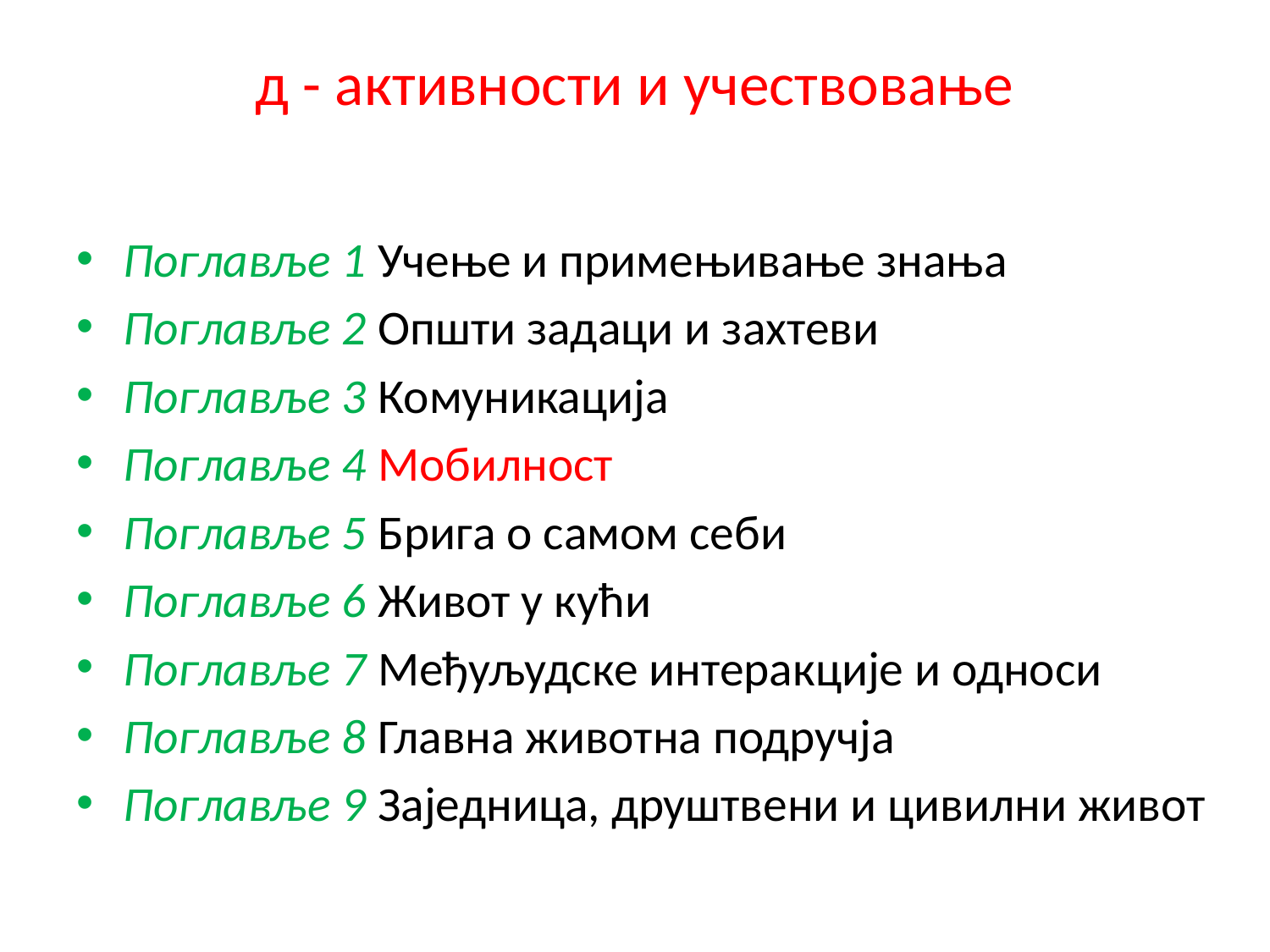

# д - активности и учествовање
Поглавље 1 Учење и примењивање знања
Поглавље 2 Општи задаци и захтеви
Поглавље 3 Комуникација
Поглавље 4 Мобилност
Поглавље 5 Брига о самом себи
Поглавље 6 Живот у кући
Поглавље 7 Међуљудске интеракције и односи
Поглавље 8 Главна животна подручја
Поглавље 9 Заједница, друштвени и цивилни живот